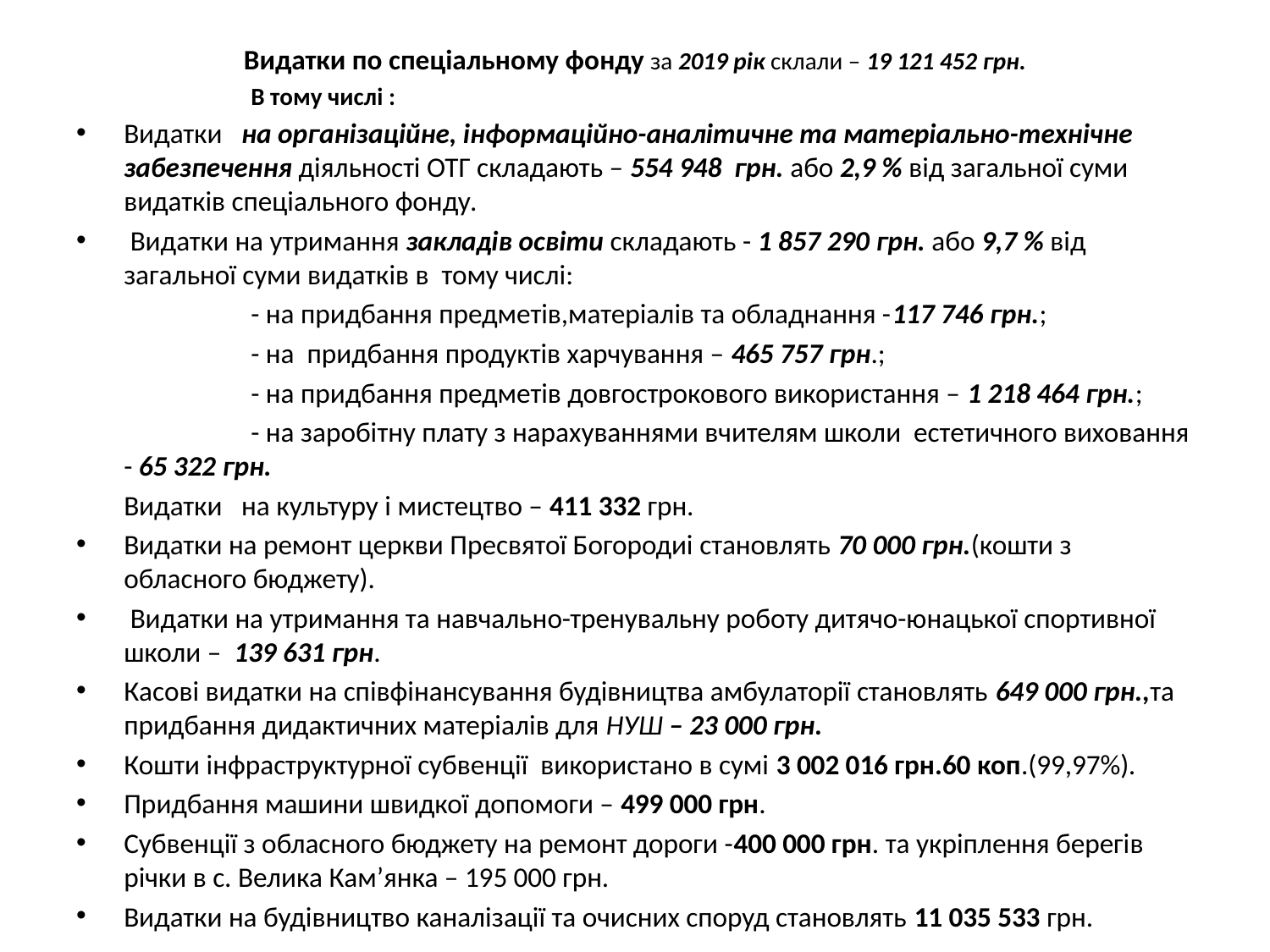

Видатки по спеціальному фонду за 2019 рік склали – 19 121 452 грн.
		В тому числі :
Видатки   на організаційне, інформаційно-аналітичне та матеріально-технічне забезпечення діяльності ОТГ складають – 554 948  грн. або 2,9 % від загальної суми видатків спеціального фонду.
 Видатки на утримання закладів освіти складають - 1 857 290 грн. або 9,7 % від загальної суми видатків в  тому числі:
		- на придбання предметів,матеріалів та обладнання -117 746 грн.;
		- на  придбання продуктів харчування – 465 757 грн.;
		- на придбання предметів довгострокового використання – 1 218 464 грн.;
		- на заробітну плату з нарахуваннями вчителям школи  естетичного виховання - 65 322 грн.
  	Видатки   на культуру і мистецтво – 411 332 грн.
Видатки на ремонт церкви Пресвятої Богородиі становлять 70 000 грн.(кошти з обласного бюджету).
 Видатки на утримання та навчально-тренувальну роботу дитячо-юнацької спортивної  школи –  139 631 грн.
Касові видатки на співфінансування будівництва амбулаторії становлять 649 000 грн.,та придбання дидактичних матеріалів для НУШ – 23 000 грн.
Кошти інфраструктурної субвенції  використано в сумі 3 002 016 грн.60 коп.(99,97%).
Придбання машини швидкої допомоги – 499 000 грн.
Субвенції з обласного бюджету на ремонт дороги -400 000 грн. та укріплення берегів річки в с. Велика Кам’янка – 195 000 грн.
Видатки на будівництво каналізації та очисних споруд становлять 11 035 533 грн.